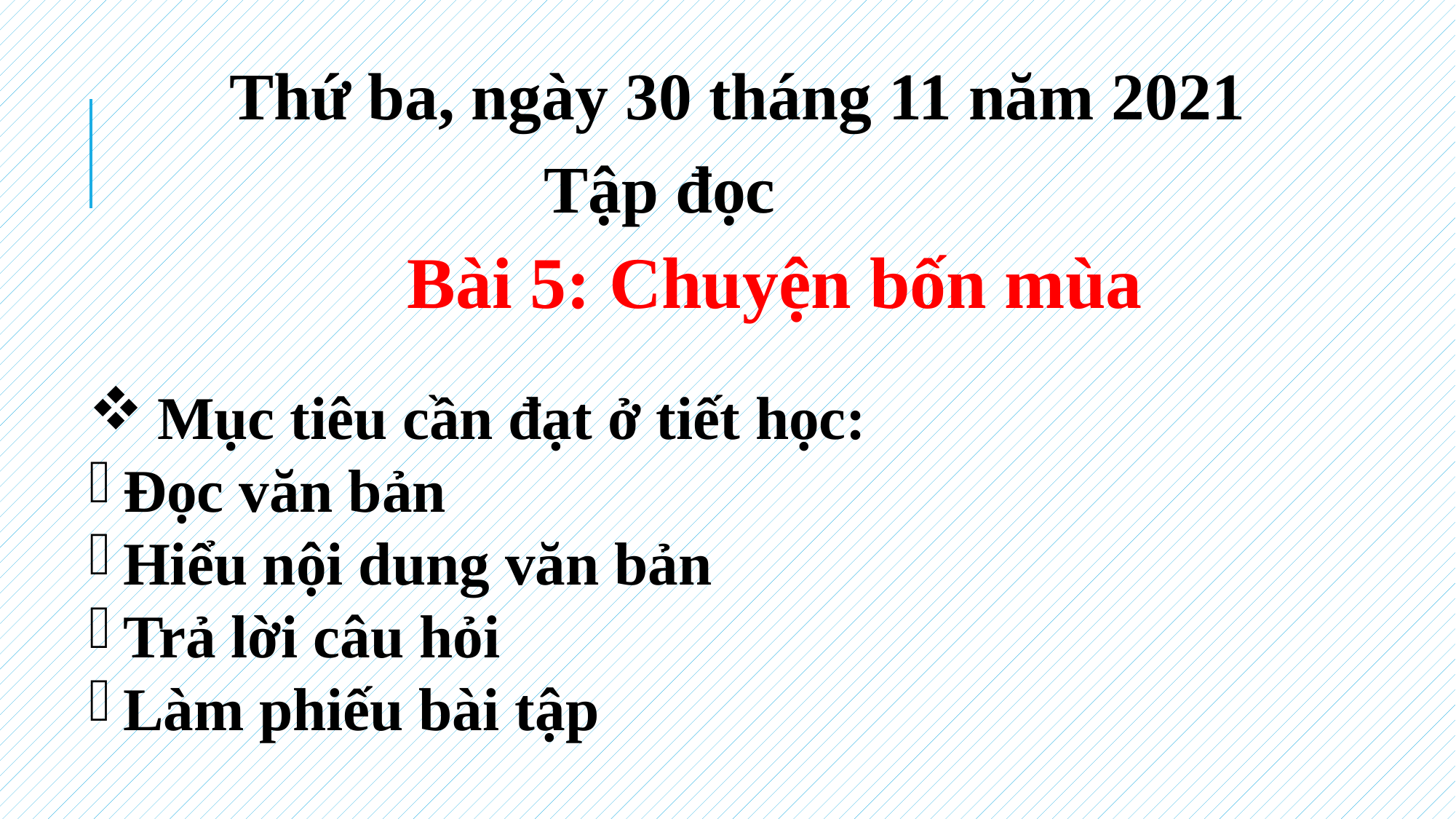

Thứ ba, ngày 30 tháng 11 năm 2021
Tập đọc
          Bài 5: Chuyện bốn mùa

Mục tiêu cần đạt ở tiết học:
Đọc văn bản
Hiểu nội dung văn bản
Trả lời câu hỏi
Làm phiếu bài tập